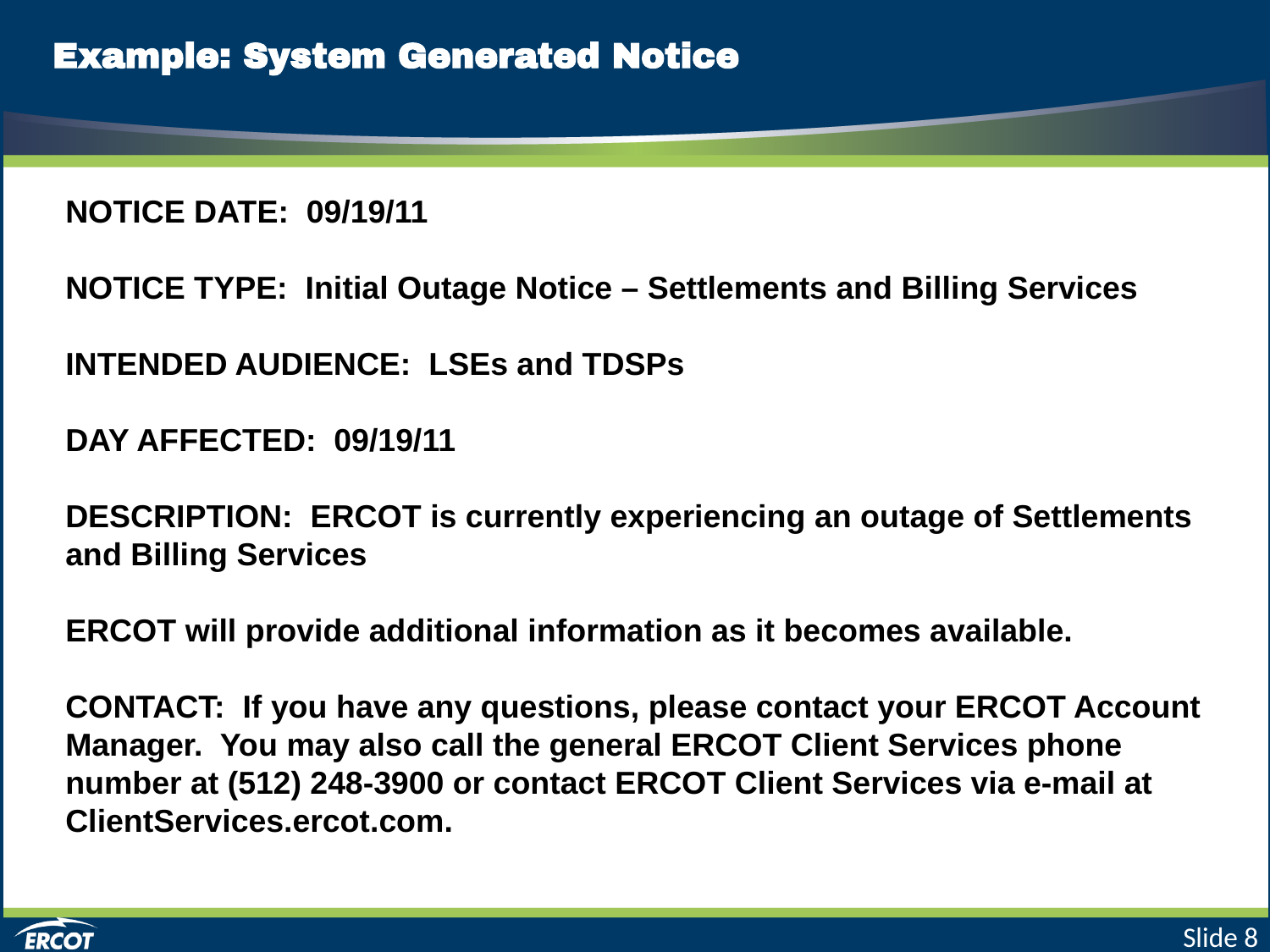

# Example: System Generated Notice
NOTICE DATE:  09/19/11

NOTICE TYPE:  Initial Outage Notice – Settlements and Billing Services

INTENDED AUDIENCE:  LSEs and TDSPs

DAY AFFECTED:  09/19/11

DESCRIPTION:  ERCOT is currently experiencing an outage of Settlements and Billing Services

ERCOT will provide additional information as it becomes available.

CONTACT:  If you have any questions, please contact your ERCOT Account Manager.  You may also call the general ERCOT Client Services phone number at (512) 248-3900 or contact ERCOT Client Services via e-mail at ClientServices.ercot.com.